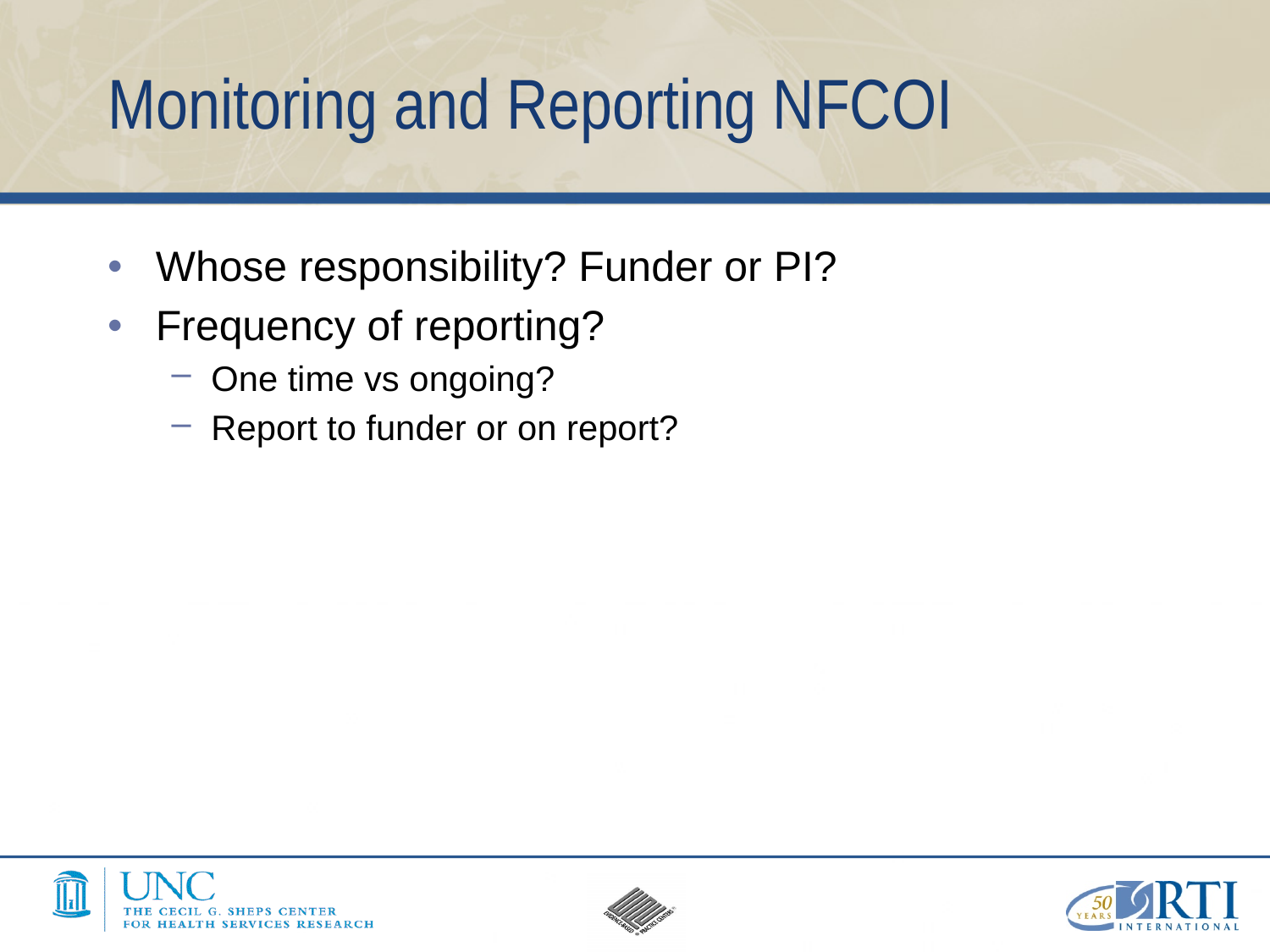

# Monitoring and Reporting NFCOI
Whose responsibility? Funder or PI?
Frequency of reporting?
One time vs ongoing?
Report to funder or on report?